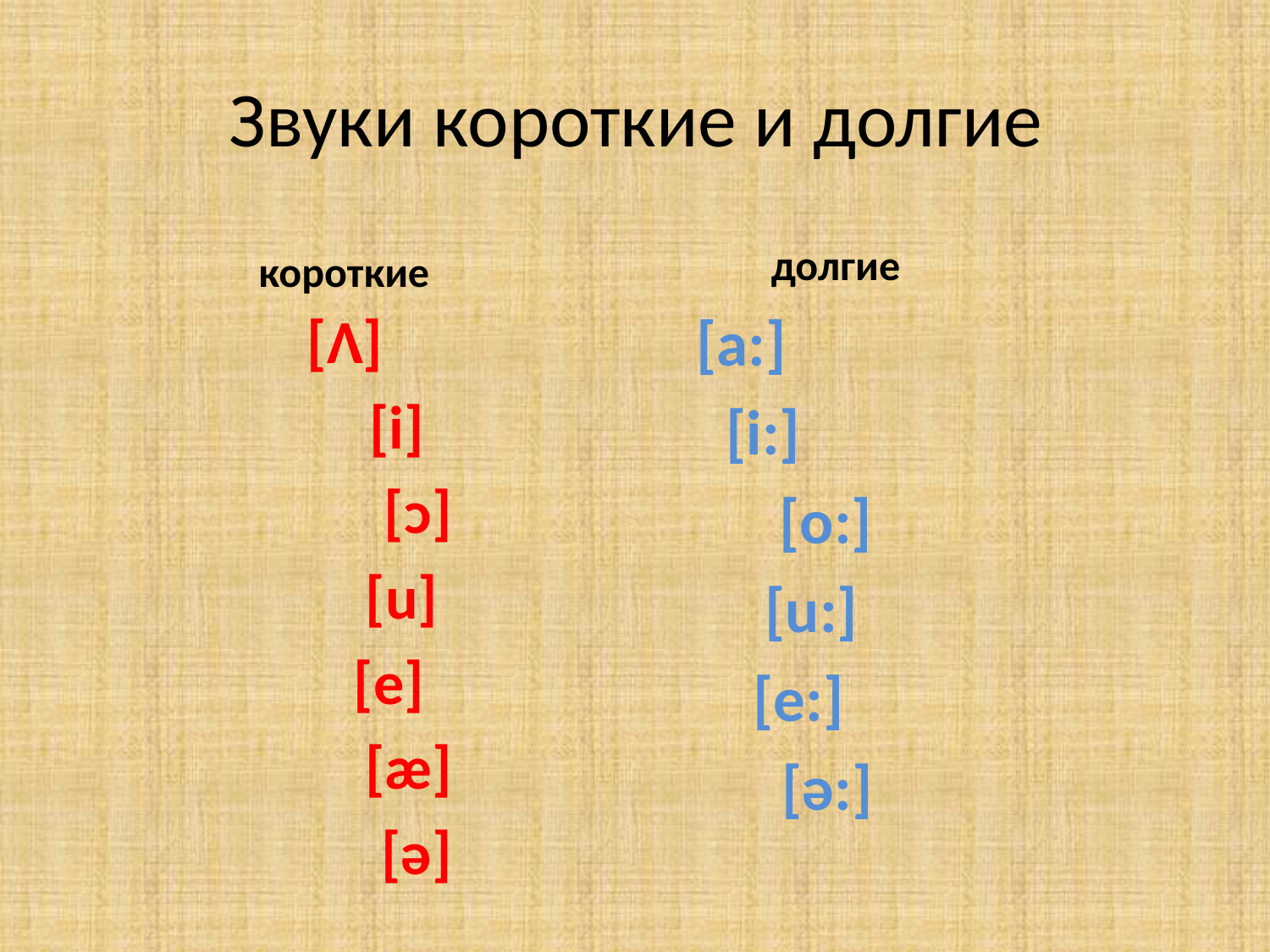

# Звуки короткие и долгие
долгие
короткие
[Λ]
 [i]
  [ᴐ]
 [u]
[e]
  [æ]
 [ə]

[a:]
  [i:]
  [o:]
[u:]
     [e:]
[ə:]